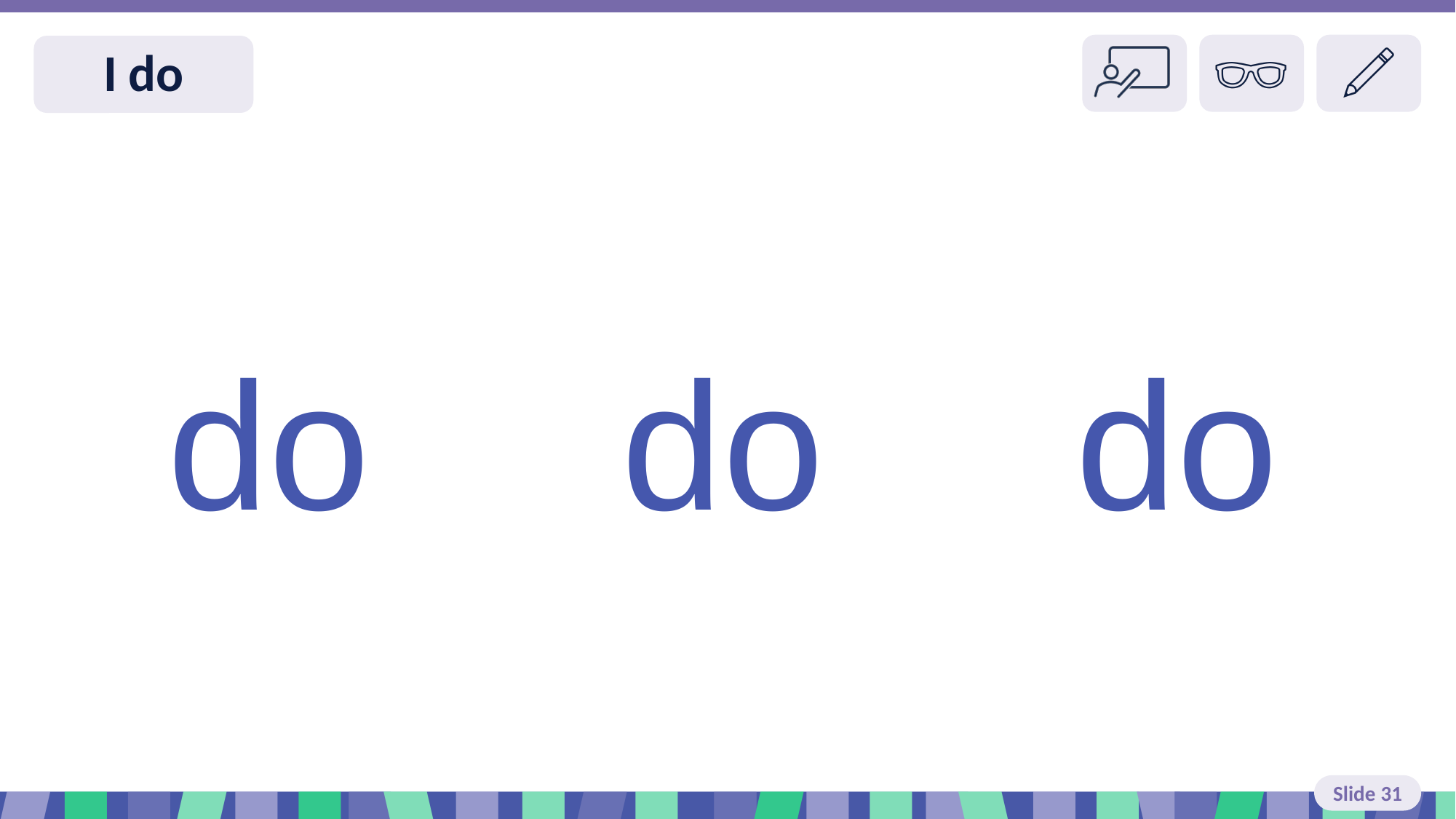

Slide 31 I do read write
do     do     do